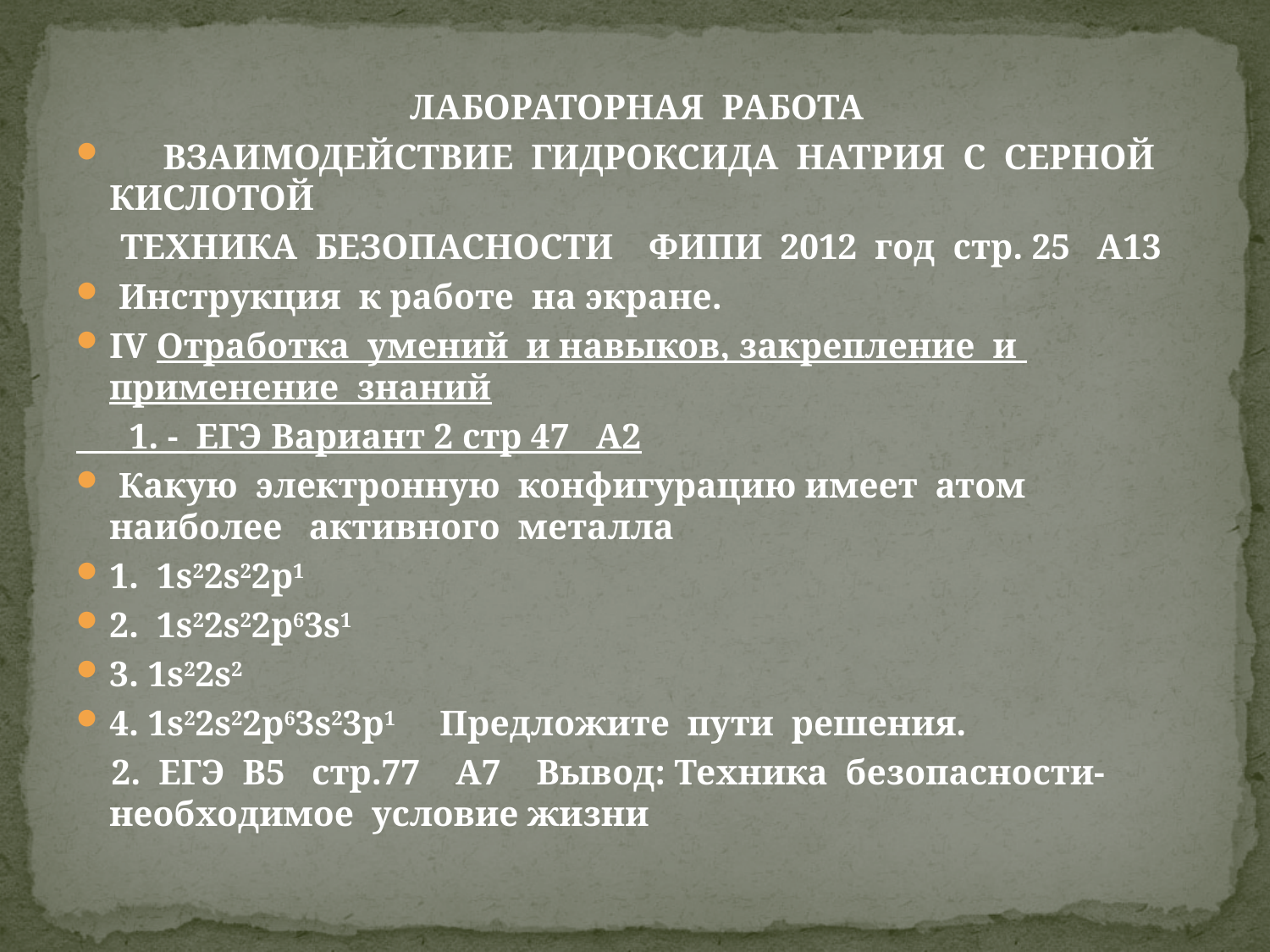

ЛАБОРАТОРНАЯ  РАБОТА
      ВЗАИМОДЕЙСТВИЕ  ГИДРОКСИДА  НАТРИЯ  С  СЕРНОЙ  КИСЛОТОЙ
     ТЕХНИКА  БЕЗОПАСНОСТИ    ФИПИ  2012  год  стр. 25   А13
 Инструкция  к работе  на экране.
IV Отработка  умений  и навыков, закрепление  и  применение  знаний
      1. -  ЕГЭ Вариант 2 стр 47   А2
 Какую  электронную  конфигурацию имеет  атом  наиболее   активного  металла
1.  1s22s22p1
2.  1s22s22p63s1
3. 1s22s2
4. 1s22s22p63s23p1     Предложите  пути  решения.
    2.  ЕГЭ  В5   стр.77    А7    Вывод: Техника  безопасности- необходимое  условие жизни